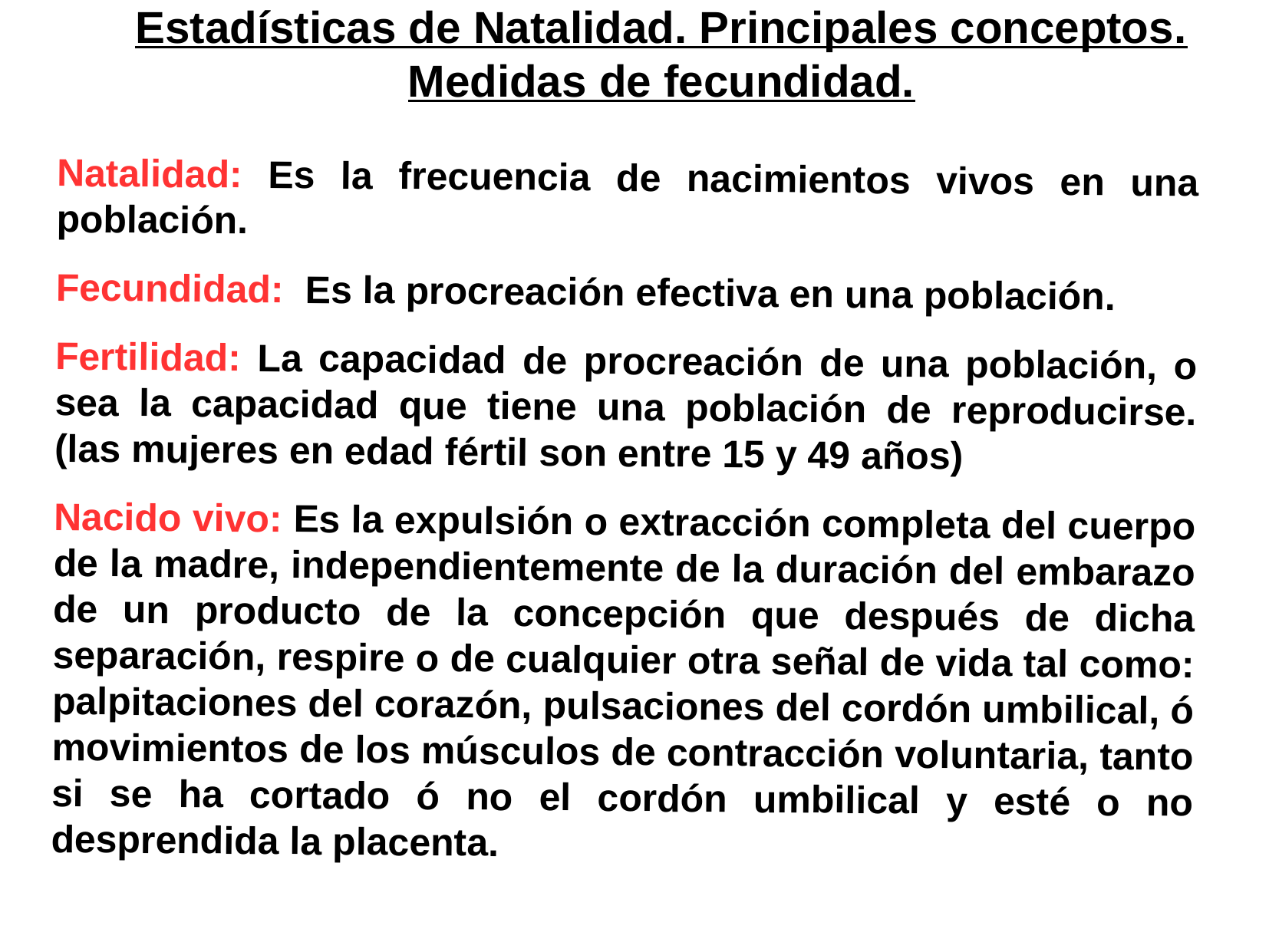

Estadísticas de Natalidad. Principales conceptos. Medidas de fecundidad.
Natalidad: Es la frecuencia de nacimientos vivos en una población.
Fecundidad:  Es la procreación efectiva en una población.
Fertilidad: La capacidad de procreación de una población, o sea la capacidad que tiene una población de reproducirse. (las mujeres en edad fértil son entre 15 y 49 años)
Nacido vivo: Es la expulsión o extracción completa del cuerpo de la madre, independientemente de la duración del embarazo de un producto de la concepción que después de dicha separación, respire o de cualquier otra señal de vida tal como: palpitaciones del corazón, pulsaciones del cordón umbilical, ó movimientos de los músculos de contracción voluntaria, tanto si se ha cortado ó no el cordón umbilical y esté o no desprendida la placenta.